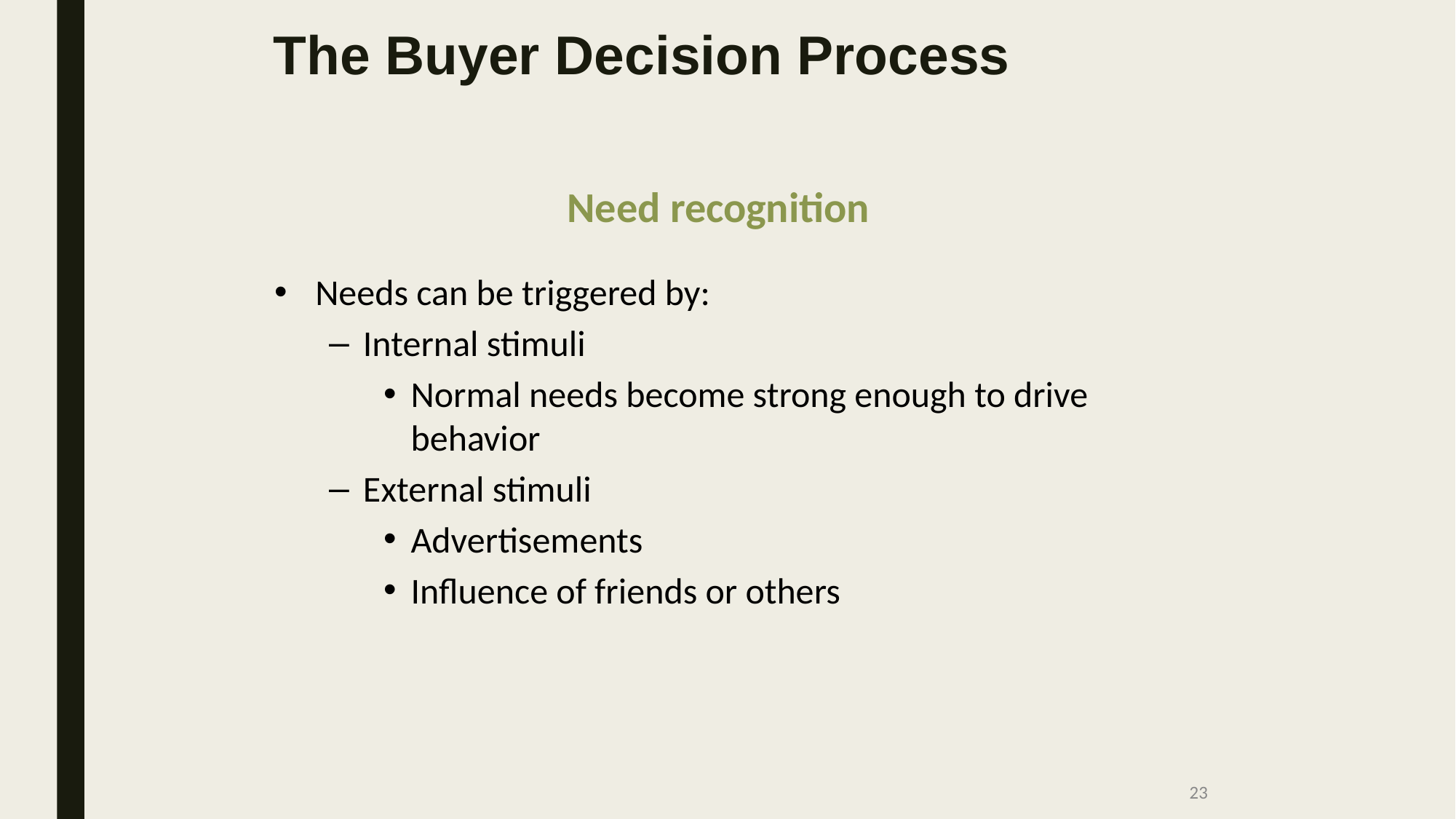

# The Buyer Decision Process

Need recognition
Needs can be triggered by:
Internal stimuli
Normal needs become strong enough to drive behavior
External stimuli
Advertisements
Influence of friends or others

23